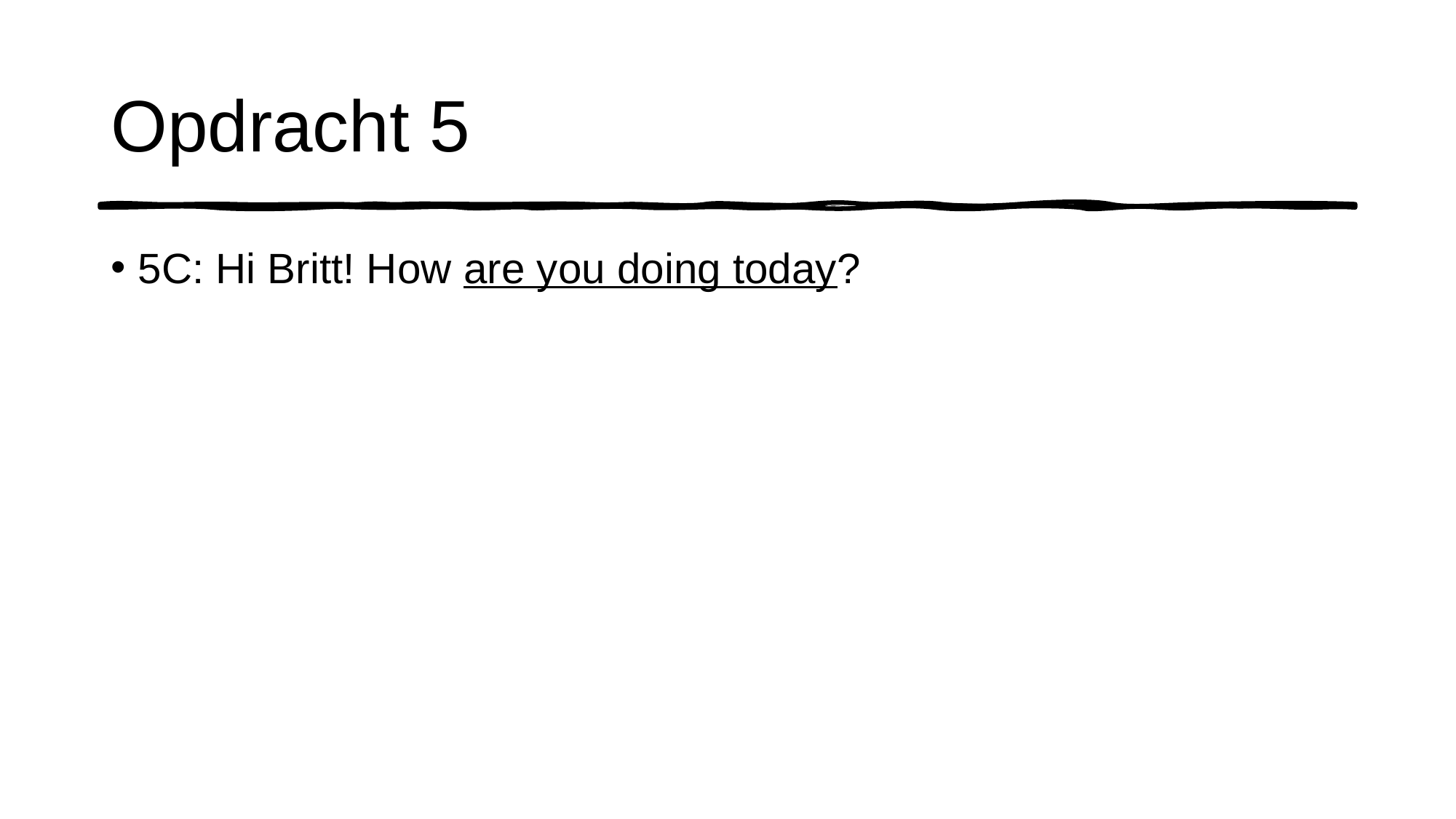

# Opdracht 5
5C: Hi Britt! How are you doing today?